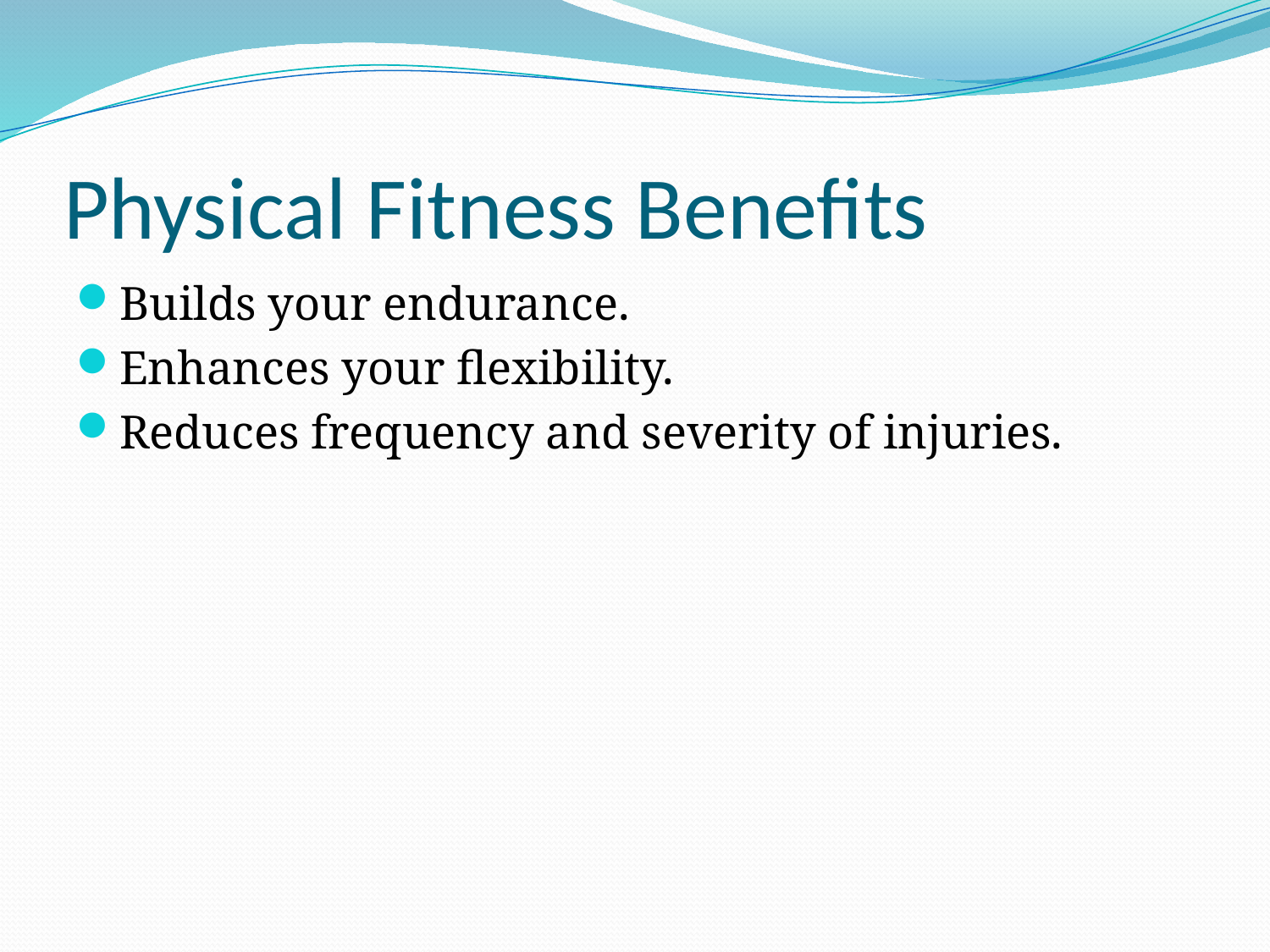

# Physical Fitness Benefits
Builds your endurance.
Enhances your flexibility.
Reduces frequency and severity of injuries.